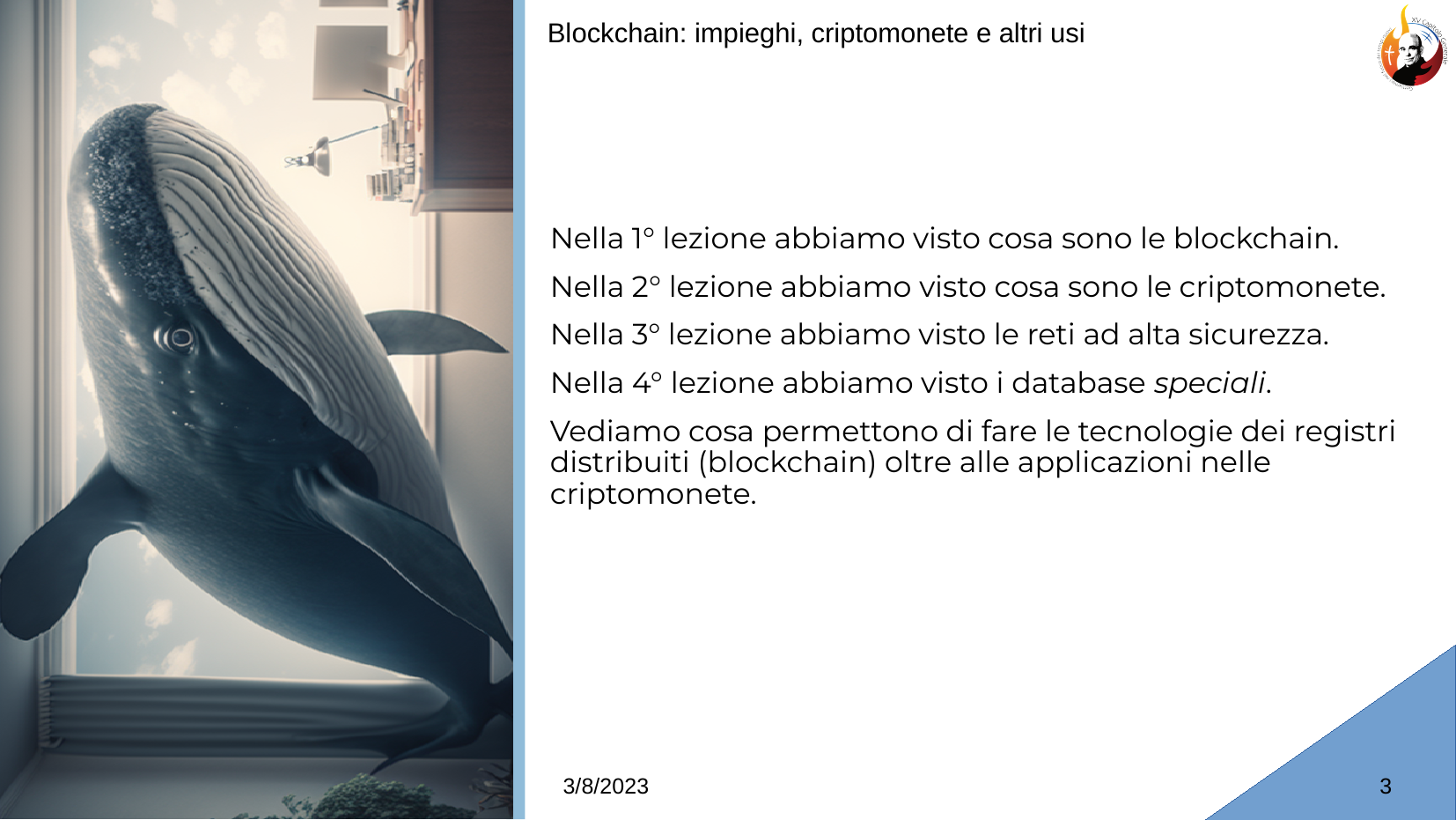

Blockchain: impieghi, criptomonete e altri usi
# Nella 1° lezione abbiamo visto cosa sono le blockchain.
Nella 2° lezione abbiamo visto cosa sono le criptomonete.
Nella 3° lezione abbiamo visto le reti ad alta sicurezza.
Nella 4° lezione abbiamo visto i database speciali.
Vediamo cosa permettono di fare le tecnologie dei registri distribuiti (blockchain) oltre alle applicazioni nelle criptomonete.